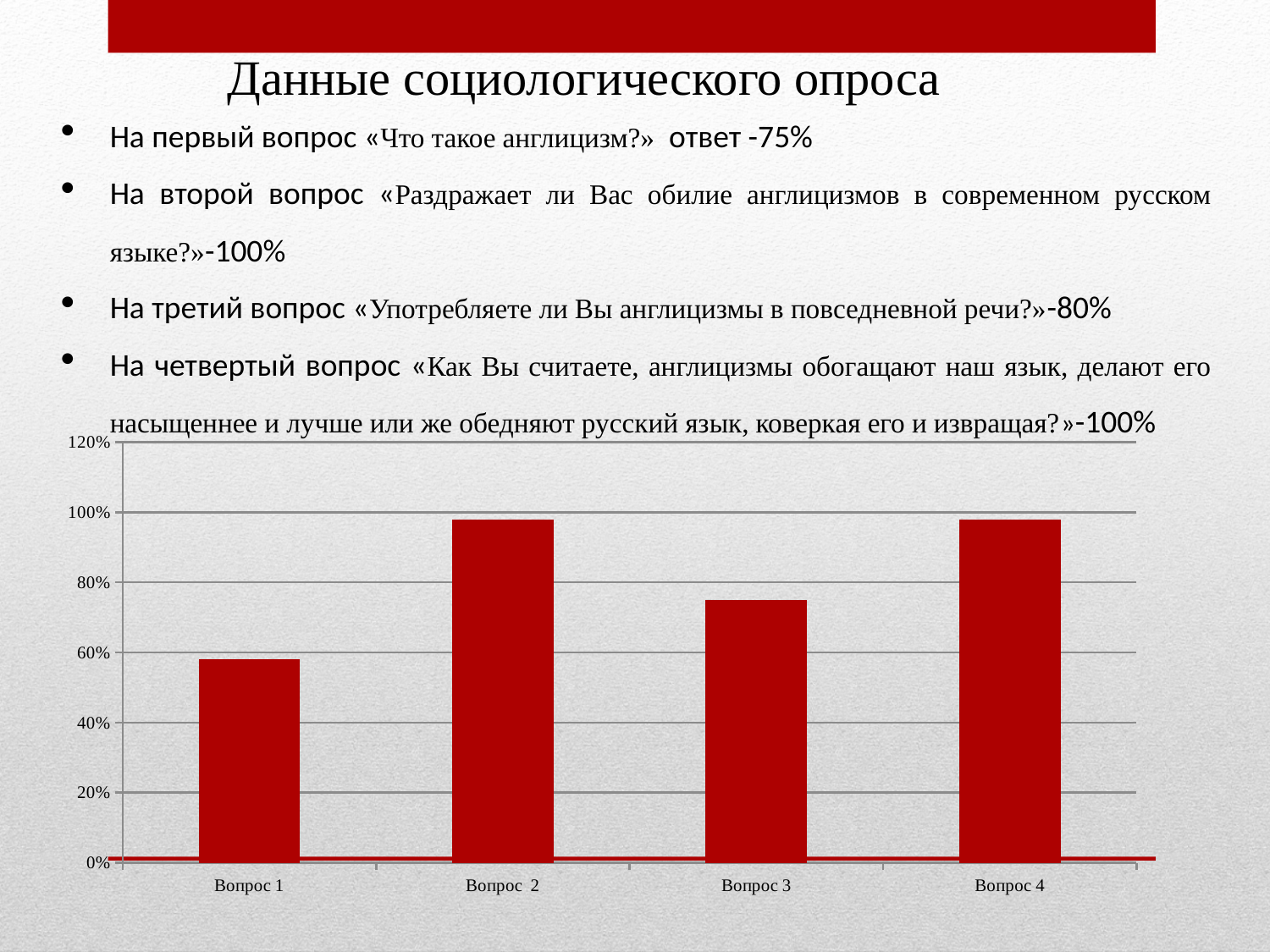

На первый вопрос «Что такое англицизм?»  ответ -75%
На второй вопрос «Раздражает ли Вас обилие англицизмов в современном русском языке?»-100%
На третий вопрос «Употребляете ли Вы англицизмы в повседневной речи?»-80%
На четвертый вопрос «Как Вы считаете, англицизмы обогащают наш язык, делают его насыщеннее и лучше или же обедняют русский язык, коверкая его и извращая?»-100%
Данные социологического опроса

### Chart

| Category | Ряд 1 |
|---|---|
| Вопрос 1 | 0.5800000000000011 |
| Вопрос  2 | 0.98 |
| Вопрос 3 | 0.7500000000000011 |
| Вопрос 4 | 0.98 |